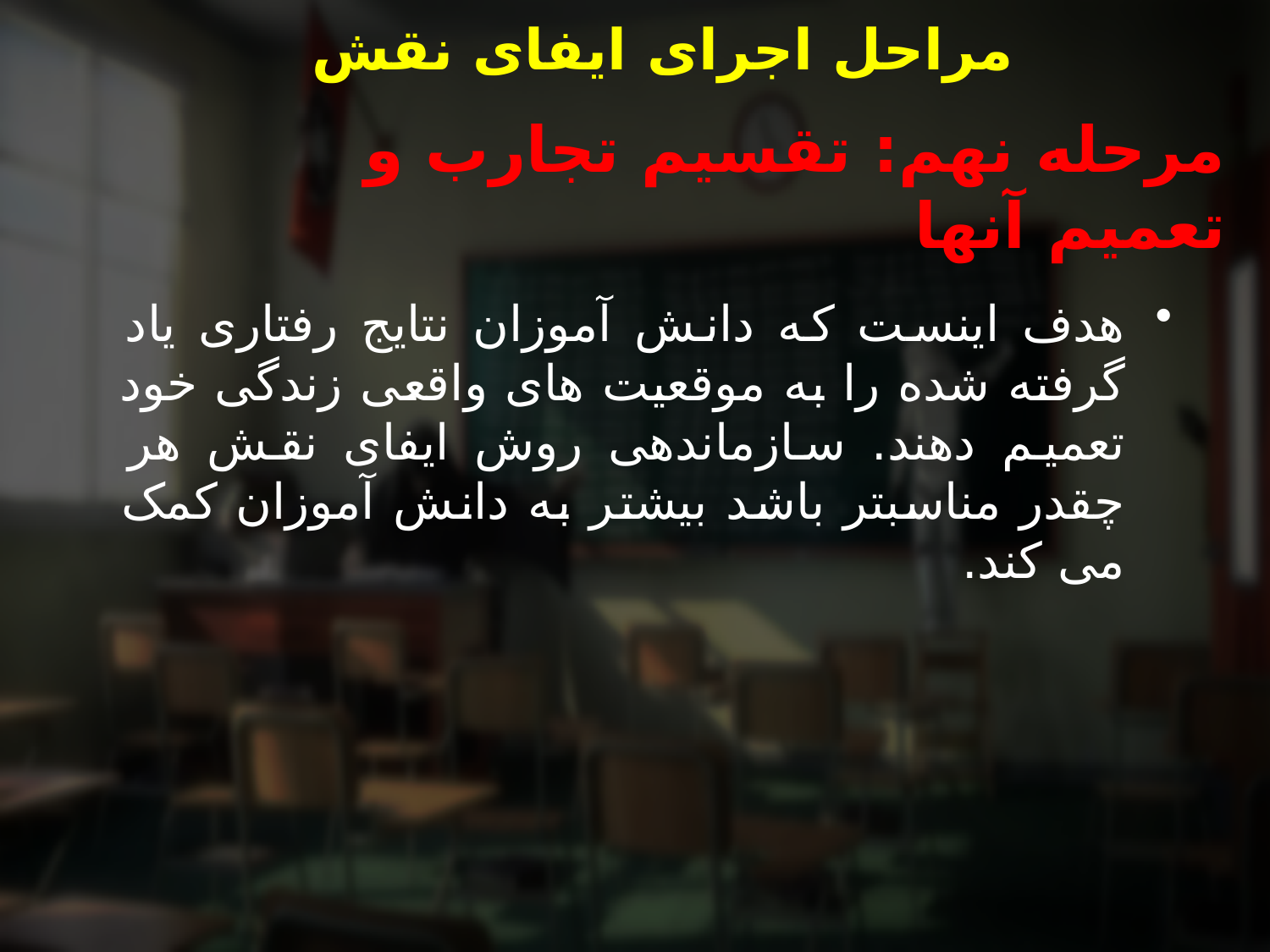

# مراحل اجرای ایفای نقش
مرحله نهم: تقسیم تجارب و تعمیم آنها
هدف اینست که دانش آموزان نتایج رفتاری یاد گرفته شده را به موقعیت های واقعی زندگی خود تعمیم دهند. سازماندهی روش ایفای نقش هر چقدر مناسبتر باشد بیشتر به دانش آموزان کمک می کند.